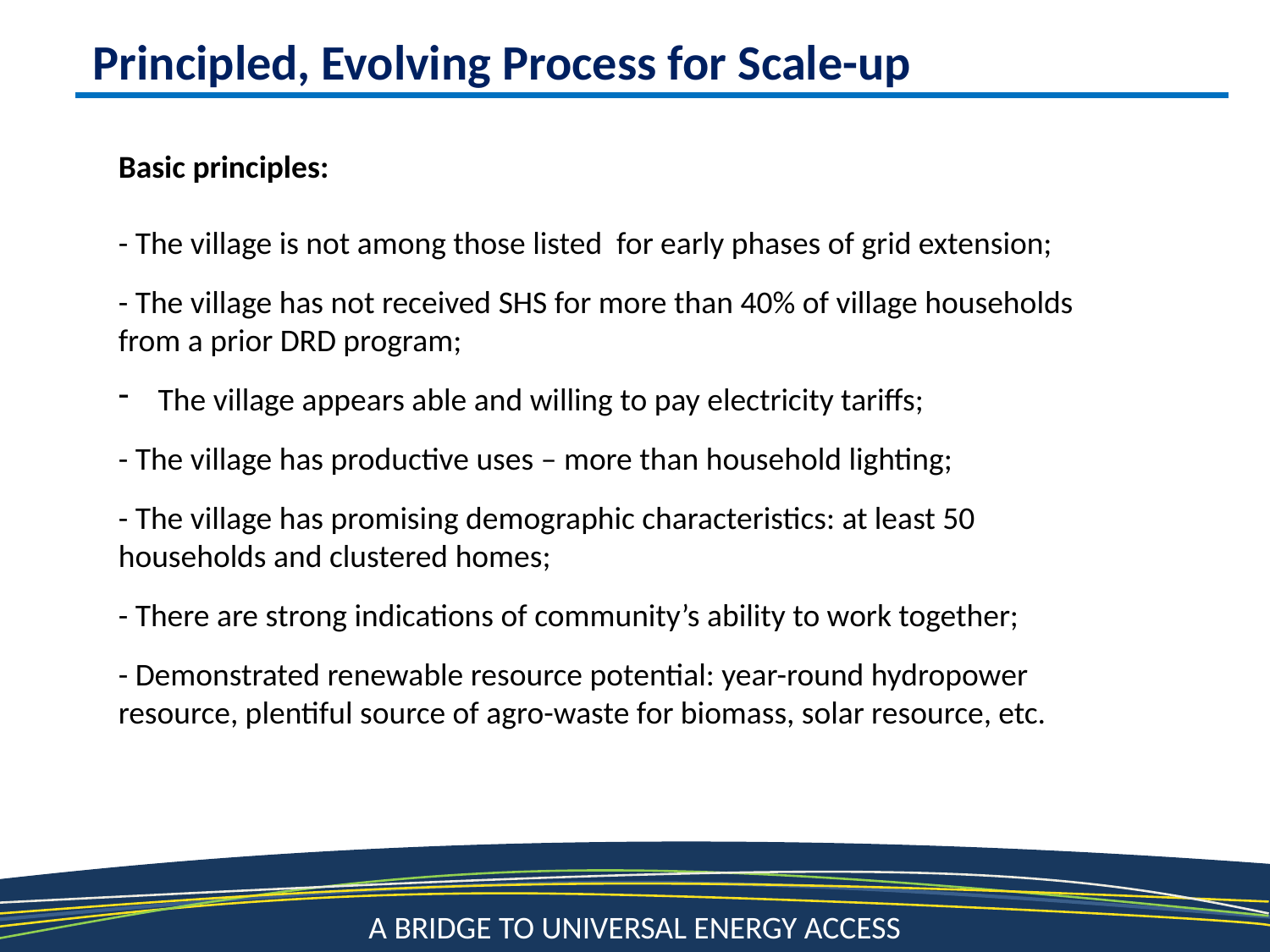

Principled, Evolving Process for Scale-up

Basic principles:

- The village is not among those listed  for early phases of grid extension;
- The village has not received SHS for more than 40% of village households from a prior DRD program;
The village appears able and willing to pay electricity tariffs;
- The village has productive uses – more than household lighting;
- The village has promising demographic characteristics: at least 50 households and clustered homes;
- There are strong indications of community’s ability to work together;
- Demonstrated renewable resource potential: year-round hydropower resource, plentiful source of agro-waste for biomass, solar resource, etc.

15

A Bridge to Universal Energy Access